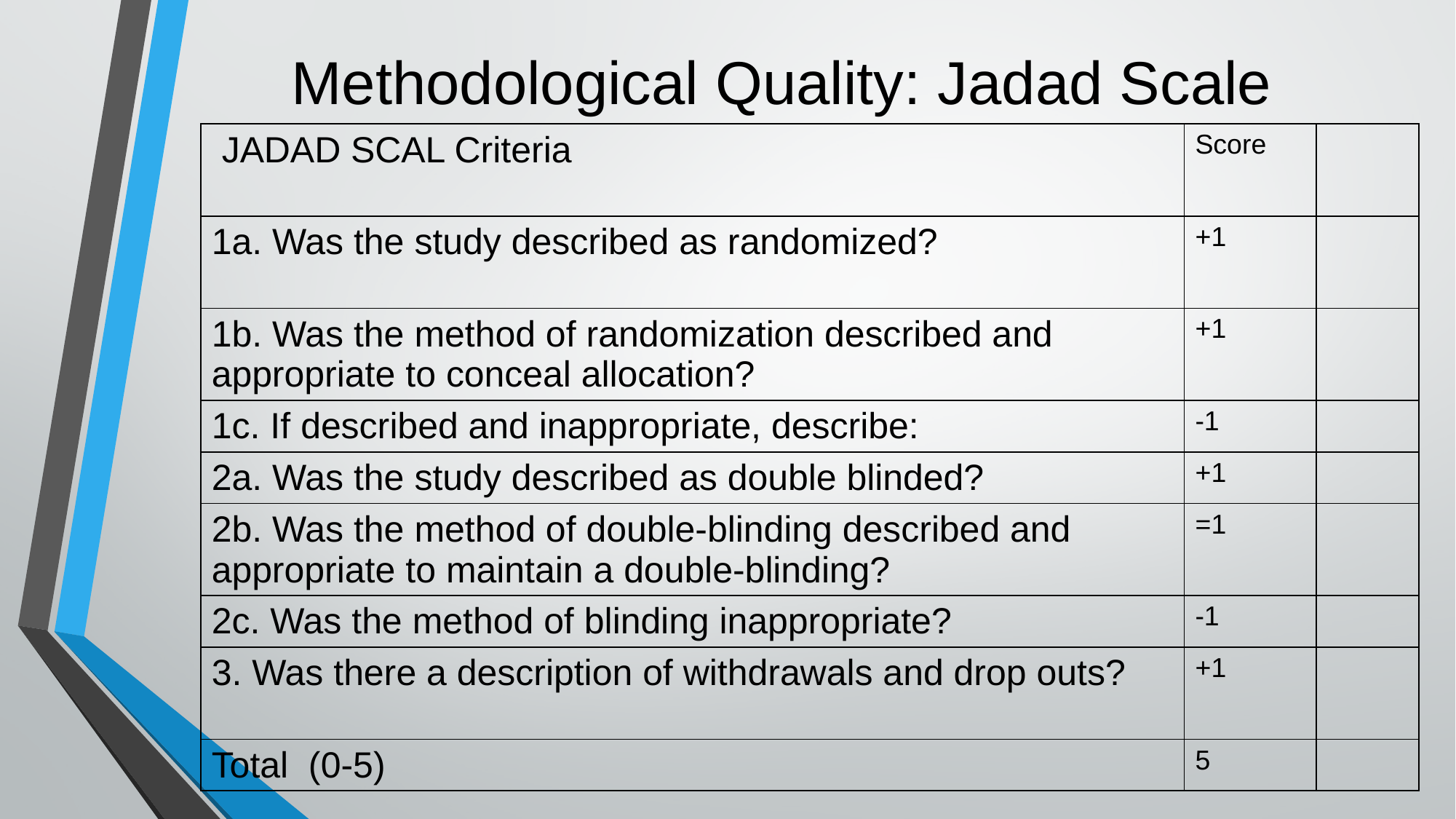

# Methodological Quality: Jadad Scale
| JADAD SCAL Criteria | Score |  |
| --- | --- | --- |
| 1a. Was the study described as randomized? | +1 |  |
| 1b. Was the method of randomization described and appropriate to conceal allocation? | +1 |  |
| 1c. If described and inappropriate, describe: | -1 |  |
| 2a. Was the study described as double blinded? | +1 |  |
| 2b. Was the method of double-blinding described and appropriate to maintain a double-blinding? | =1 |  |
| 2c. Was the method of blinding inappropriate? | -1 |  |
| 3. Was there a description of withdrawals and drop outs? | +1 |  |
| Total (0-5) | 5 |  |